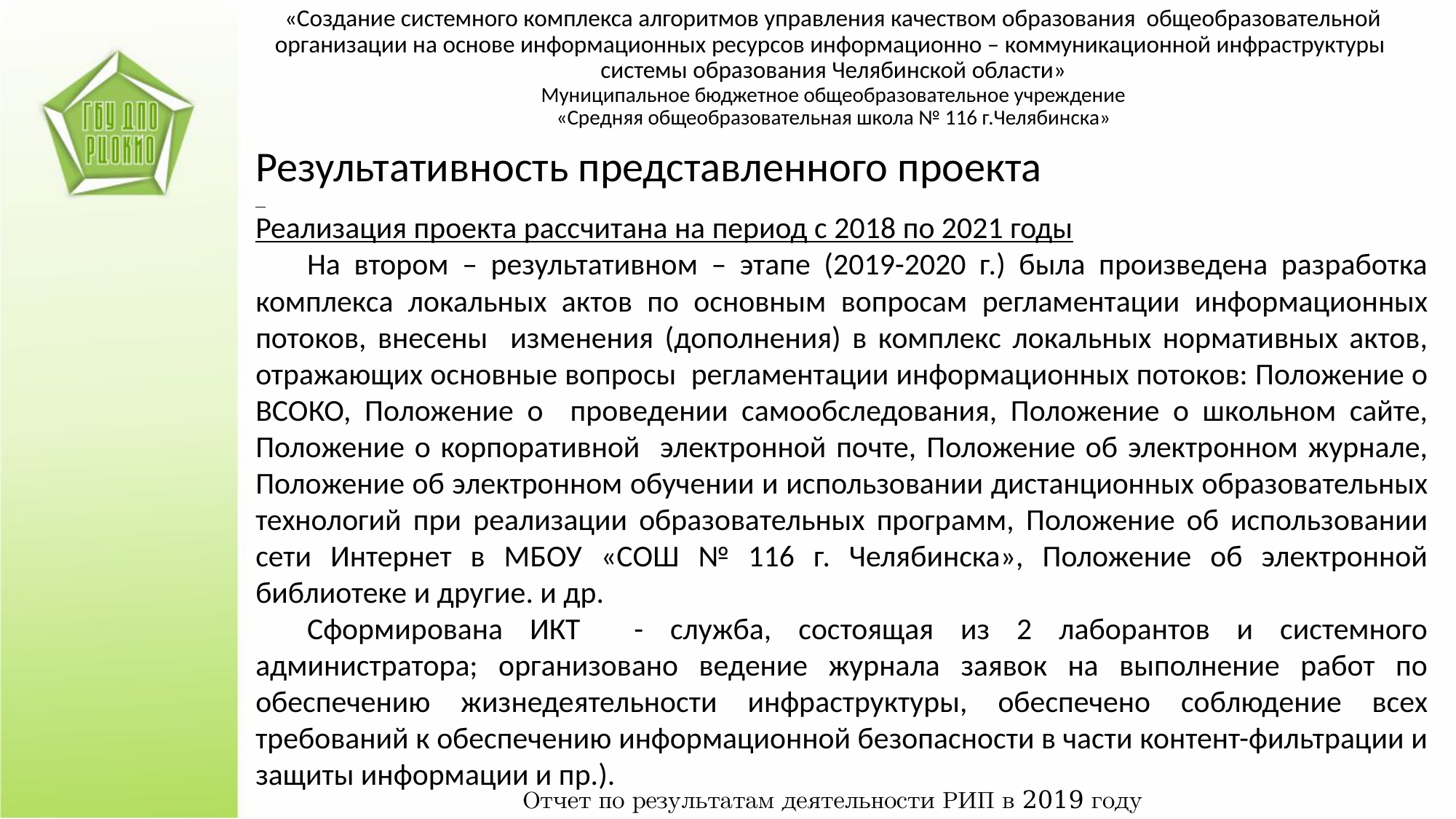

«Создание системного комплекса алгоритмов управления качеством образования  общеобразовательной организации на основе информационных ресурсов информационно – коммуникационной инфраструктуры  системы образования Челябинской области»
Муниципальное бюджетное общеобразовательное учреждение
«Средняя общеобразовательная школа № 116 г.Челябинска»

Результативность представленного проекта

Реализация проекта рассчитана на период с 2018 по 2021 годы
На втором – результативном – этапе (2019-2020 г.) была произведена разработка комплекса локальных актов по основным вопросам регламентации информационных потоков, внесены  изменения (дополнения) в комплекс локальных нормативных актов, отражающих основные вопросы  регламентации информационных потоков: Положение о ВСОКО, Положение о  проведении самообследования, Положение о школьном сайте, Положение о корпоративной  электронной почте, Положение об электронном журнале, Положение об электронном обучении и использовании дистанционных образовательных технологий при реализации образовательных программ, Положение об использовании сети Интернет в МБОУ «СОШ № 116 г. Челябинска», Положение об электронной библиотеке и другие. и др.
Сформирована ИКТ  - служба, состоящая из 2 лаборантов и системного администратора; организовано ведение журнала заявок на выполнение работ по обеспечению жизнедеятельности инфраструктуры, обеспечено соблюдение всех требований к обеспечению информационной безопасности в части контент-фильтрации и защиты информации и пр.).
Отчет по результатам деятельности РИП в 2019 году